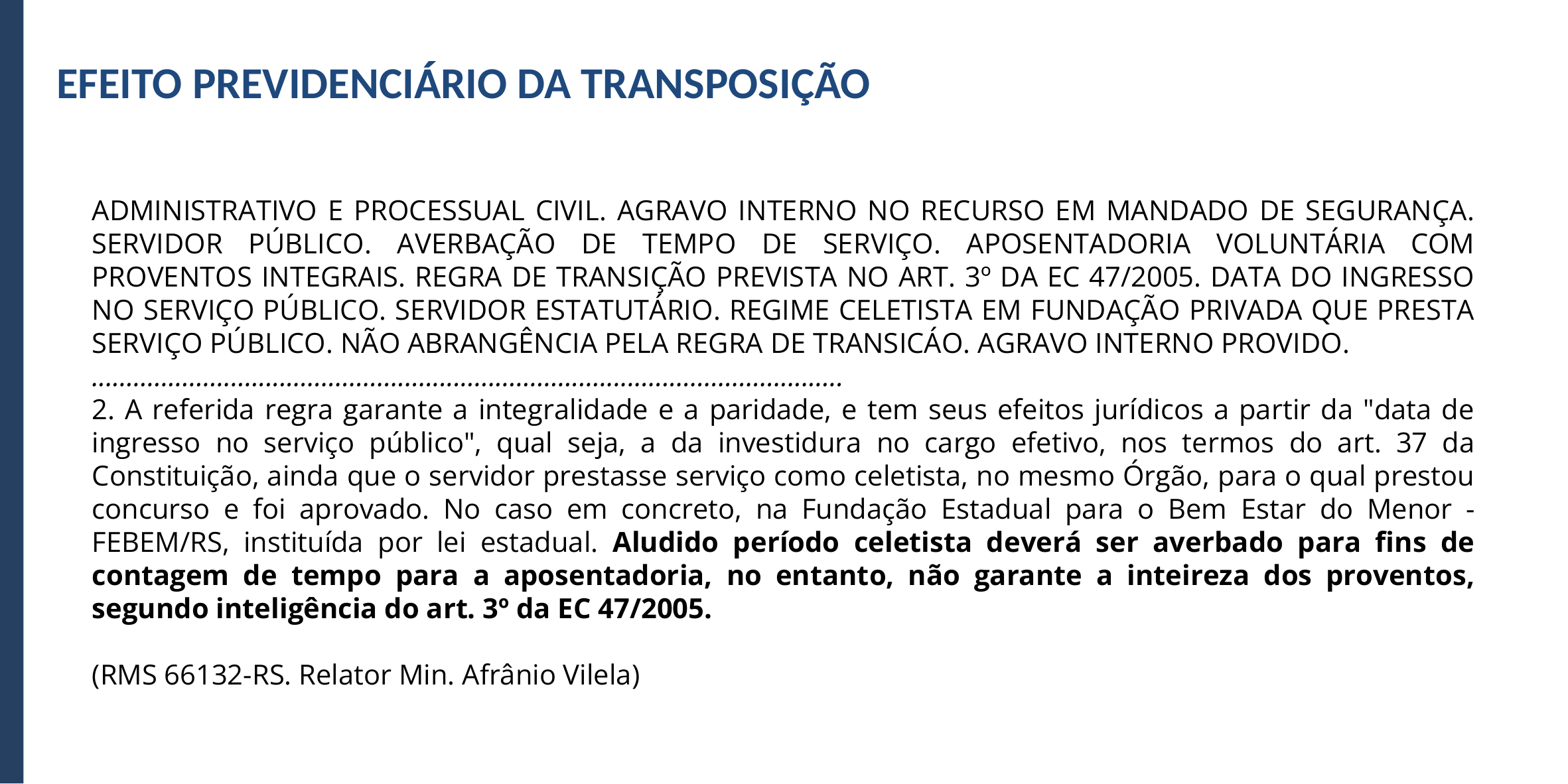

EFEITO PREVIDENCIÁRIO DA TRANSPOSIÇÃO
ADMINISTRATIVO E PROCESSUAL CIVIL. AGRAVO INTERNO NO RECURSO EM MANDADO DE SEGURANÇA. SERVIDOR PÚBLICO. AVERBAÇÃO DE TEMPO DE SERVIÇO. APOSENTADORIA VOLUNTÁRIA COM PROVENTOS INTEGRAIS. REGRA DE TRANSIÇÃO PREVISTA NO ART. 3º DA EC 47/2005. DATA DO INGRESSO NO SERVIÇO PÚBLICO. SERVIDOR ESTATUTÁRIO. REGIME CELETISTA EM FUNDAÇÃO PRIVADA QUE PRESTA SERVIÇO PÚBLICO. NÃO ABRANGÊNCIA PELA REGRA DE TRANSICÁO. AGRAVO INTERNO PROVIDO.
............................................................................................................
2. A referida regra garante a integralidade e a paridade, e tem seus efeitos jurídicos a partir da "data de ingresso no serviço público", qual seja, a da investidura no cargo efetivo, nos termos do art. 37 da Constituição, ainda que o servidor prestasse serviço como celetista, no mesmo Órgão, para o qual prestou concurso e foi aprovado. No caso em concreto, na Fundação Estadual para o Bem Estar do Menor - FEBEM/RS, instituída por lei estadual. Aludido período celetista deverá ser averbado para fins de contagem de tempo para a aposentadoria, no entanto, não garante a inteireza dos proventos, segundo inteligência do art. 3º da EC 47/2005.

(RMS 66132-RS. Relator Min. Afrânio Vilela)